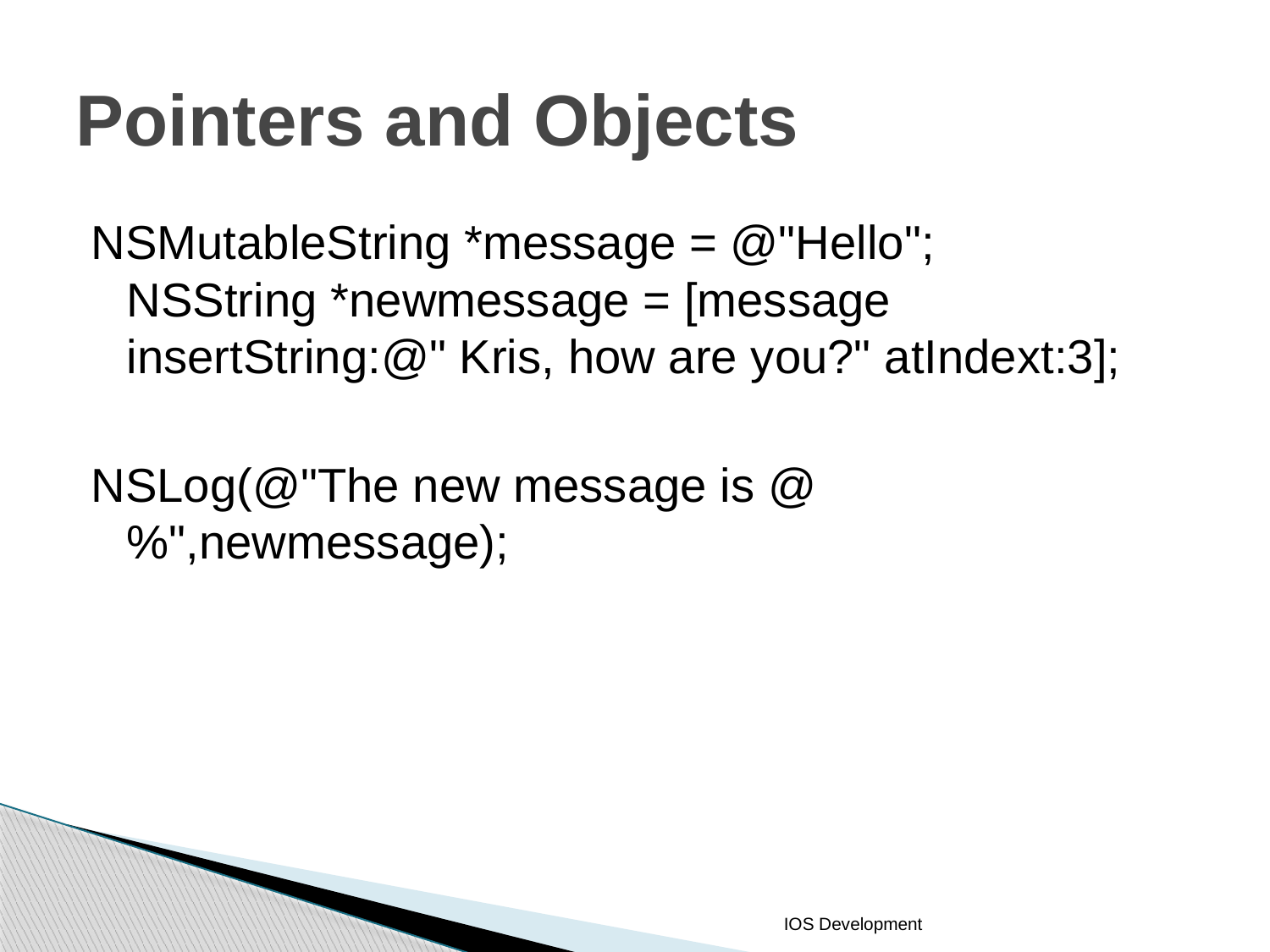

# Pointers and Objects
NSMutableString *message = @"Hello";        NSString *newmessage = [message insertString:@" Kris, how are you?" atIndext:3];

NSLog(@"The new message is @%",newmessage);
IOS Development